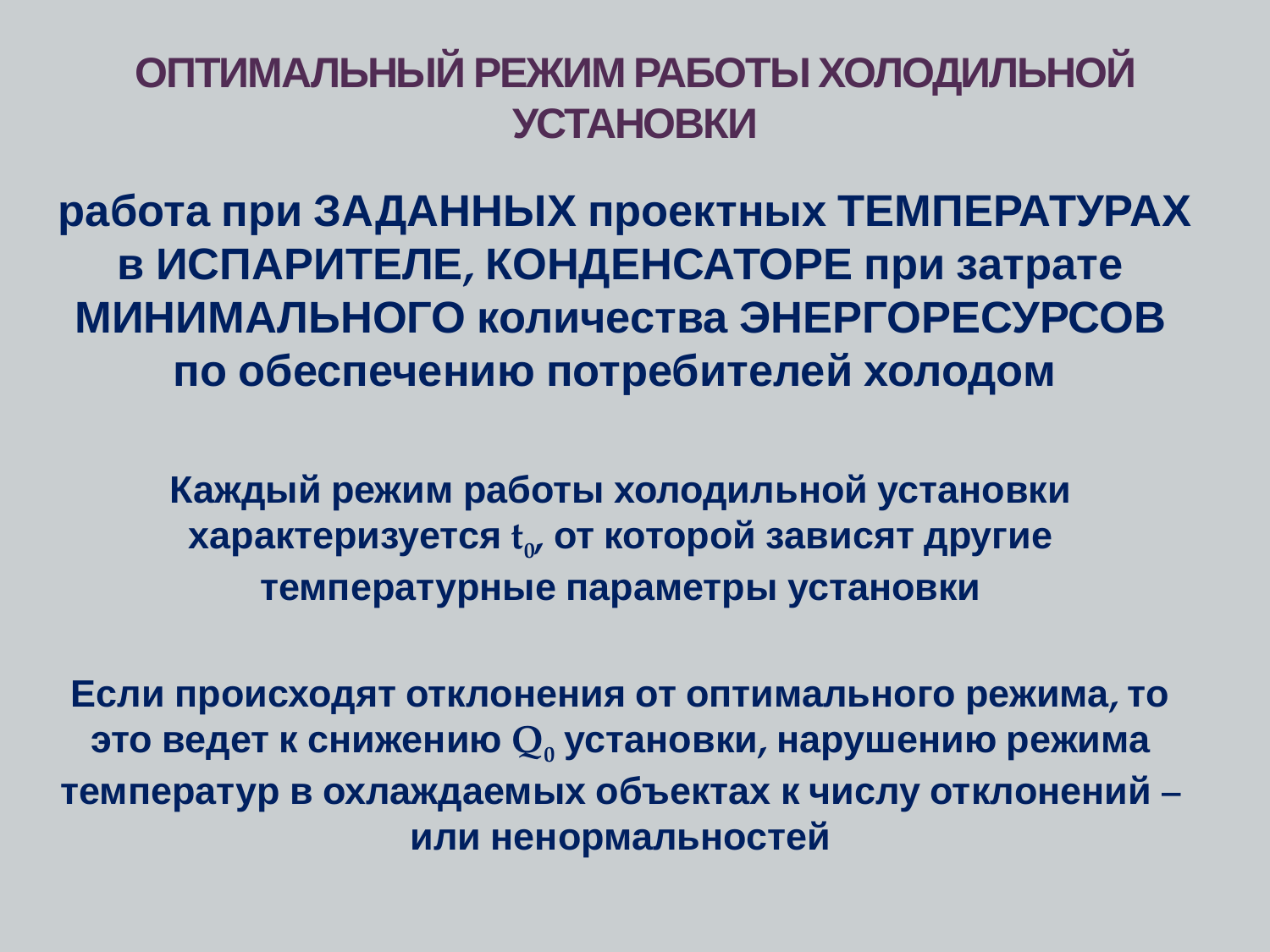

# ОПТИМАЛЬНЫЙ РЕЖИМ РАБОТЫ ХОЛОДИЛЬНОЙ УСТАНОВКИ
 работа при ЗАДАННЫХ проектных ТЕМПЕРАТУРАХ в ИСПАРИТЕЛЕ, КОНДЕНСАТОРЕ при затрате МИНИМАЛЬНОГО количества ЭНЕРГОРЕСУРСОВ по обеспечению потребителей холодом

Каждый режим работы холодильной установки характеризуется t0, от которой зависят другие температурные параметры установки

Если происходят отклонения от оптимального режима, то это ведет к снижению Q0 установки, нарушению режима температур в охлаждаемых объектах к числу отклонений – или ненормальностей